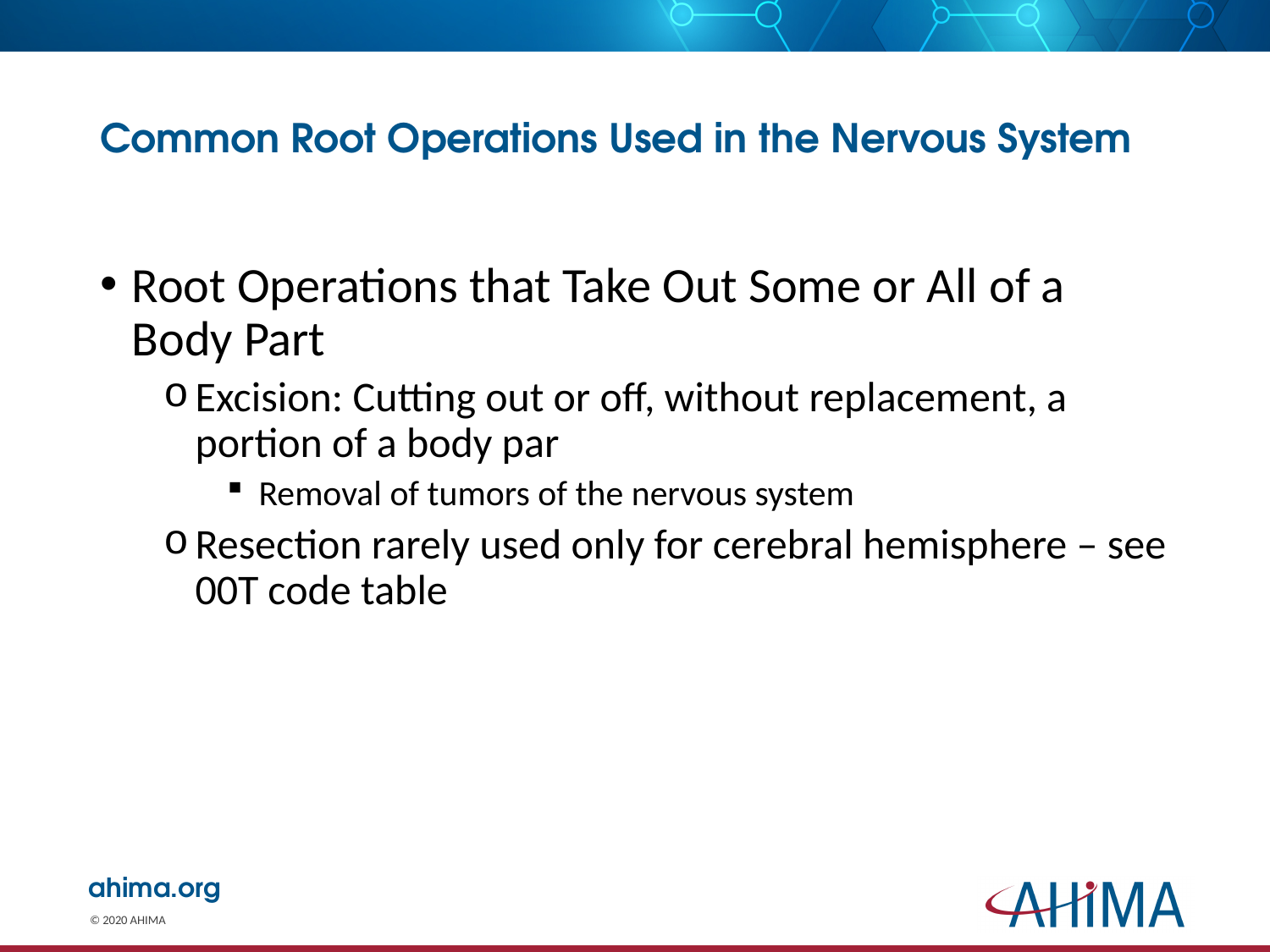

# Common Root Operations Used in the Nervous System
Root Operations that Take Out Some or All of a Body Part
Excision: Cutting out or off, without replacement, a portion of a body par
Removal of tumors of the nervous system
Resection rarely used only for cerebral hemisphere – see 00T code table